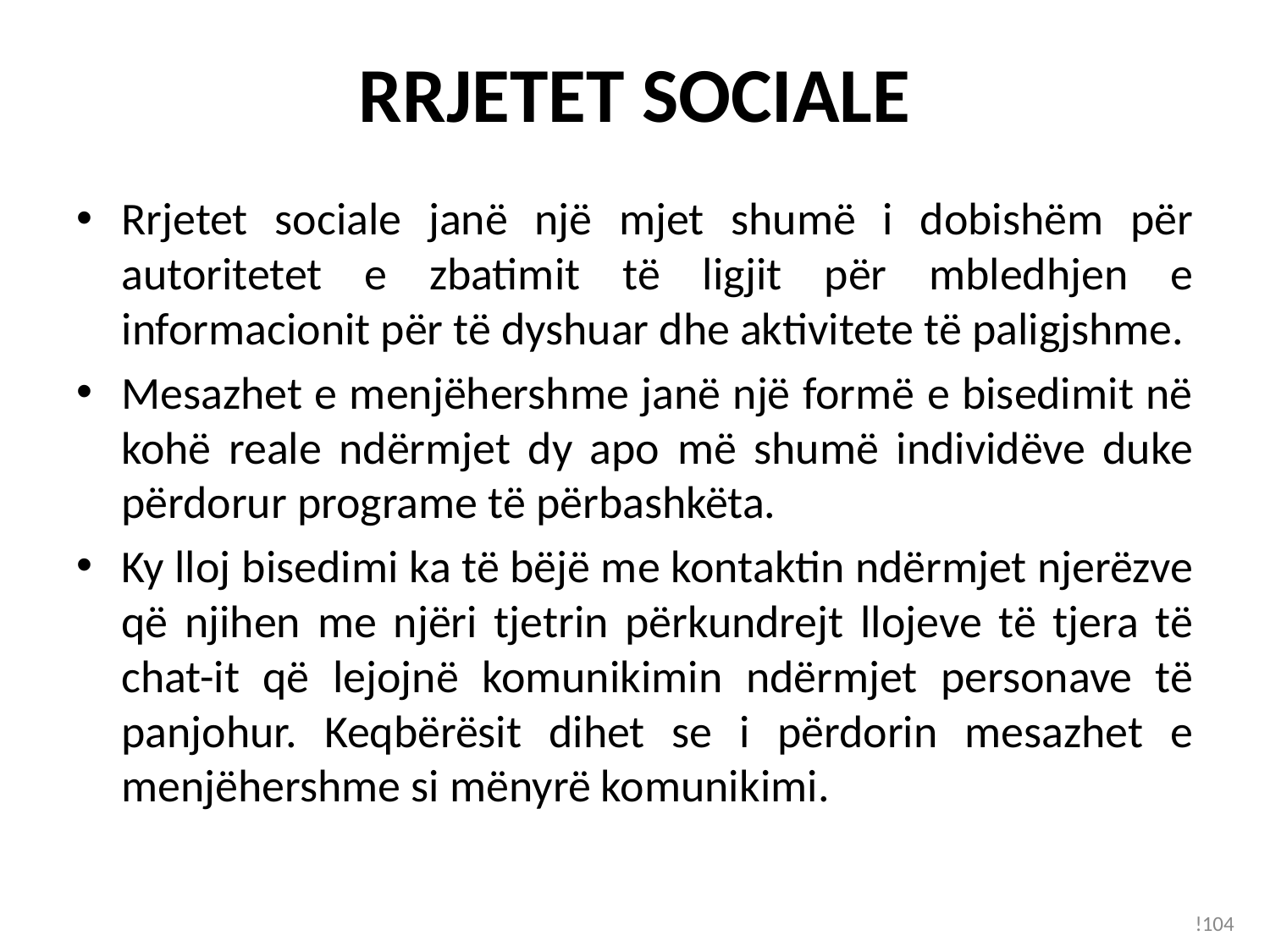

# RRJETET SOCIALE
Rrjetet sociale janë një mjet shumë i dobishëm për autoritetet e zbatimit të ligjit për mbledhjen e informacionit për të dyshuar dhe aktivitete të paligjshme.
Mesazhet e menjëhershme janë një formë e bisedimit në kohë reale ndërmjet dy apo më shumë individëve duke përdorur programe të përbashkëta.
Ky lloj bisedimi ka të bëjë me kontaktin ndërmjet njerëzve që njihen me njëri tjetrin përkundrejt llojeve të tjera të chat-it që lejojnë komunikimin ndërmjet personave të panjohur. Keqbërësit dihet se i përdorin mesazhet e menjëhershme si mënyrë komunikimi.

!104